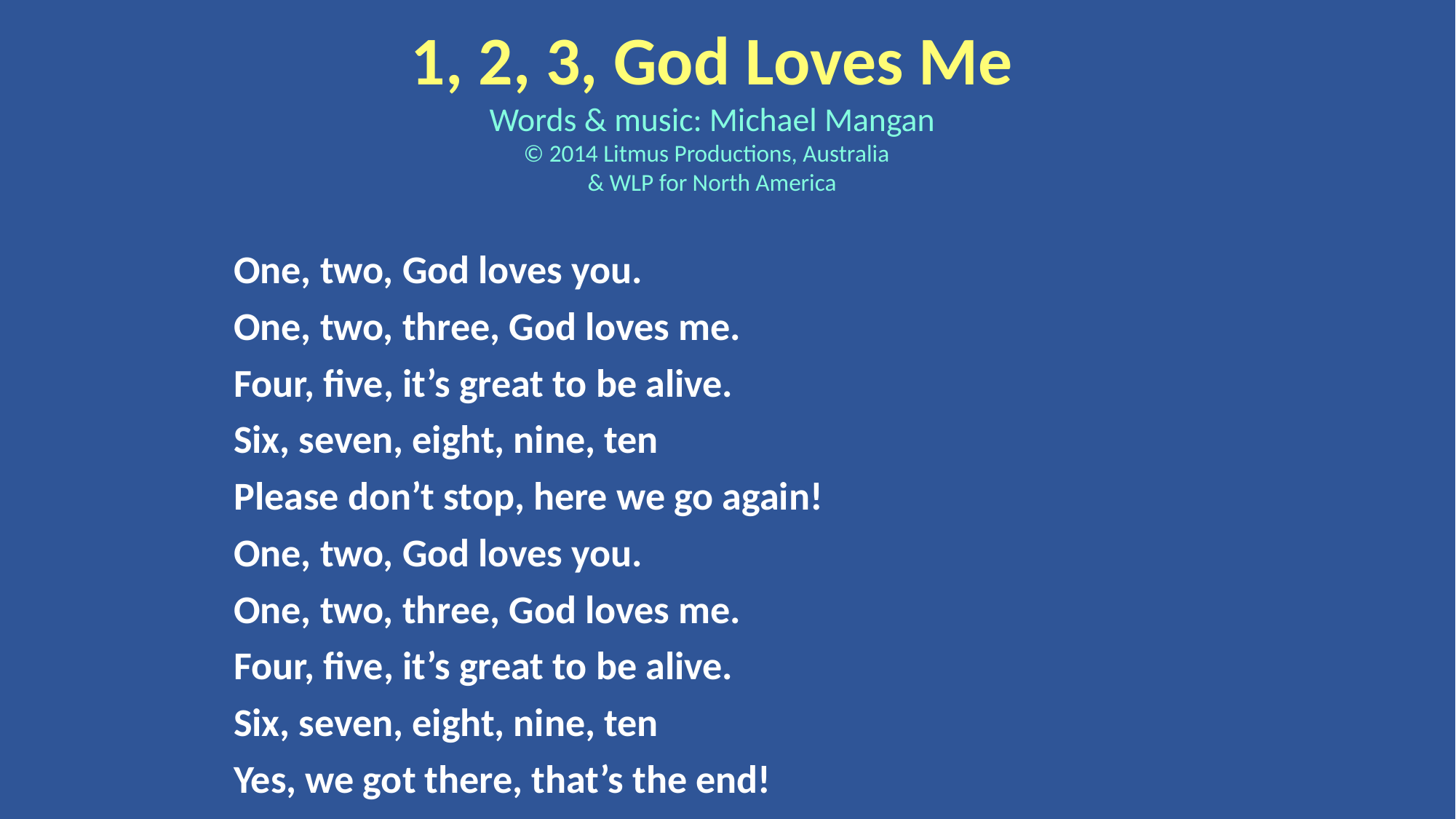

1, 2, 3, God Loves Me
Words & music: Michael Mangan
© 2014 Litmus Productions, Australia
& WLP for North America
One, two, God loves you.
One, two, three, God loves me.
Four, five, it’s great to be alive.
Six, seven, eight, nine, ten
Please don’t stop, here we go again!
One, two, God loves you.
One, two, three, God loves me.
Four, five, it’s great to be alive.
Six, seven, eight, nine, ten
Yes, we got there, that’s the end!